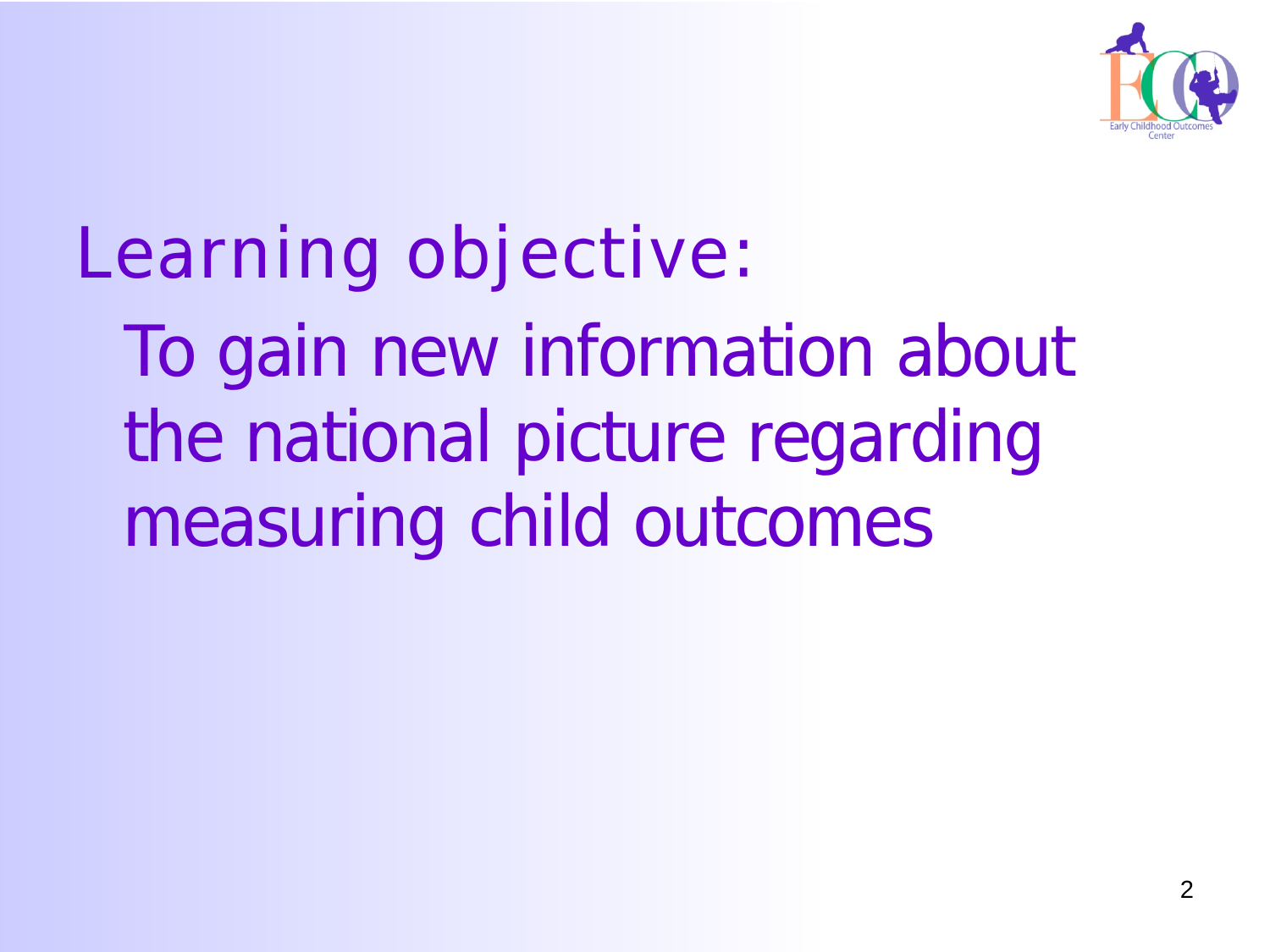

#
Learning objective:
To gain new information about the national picture regarding measuring child outcomes
2